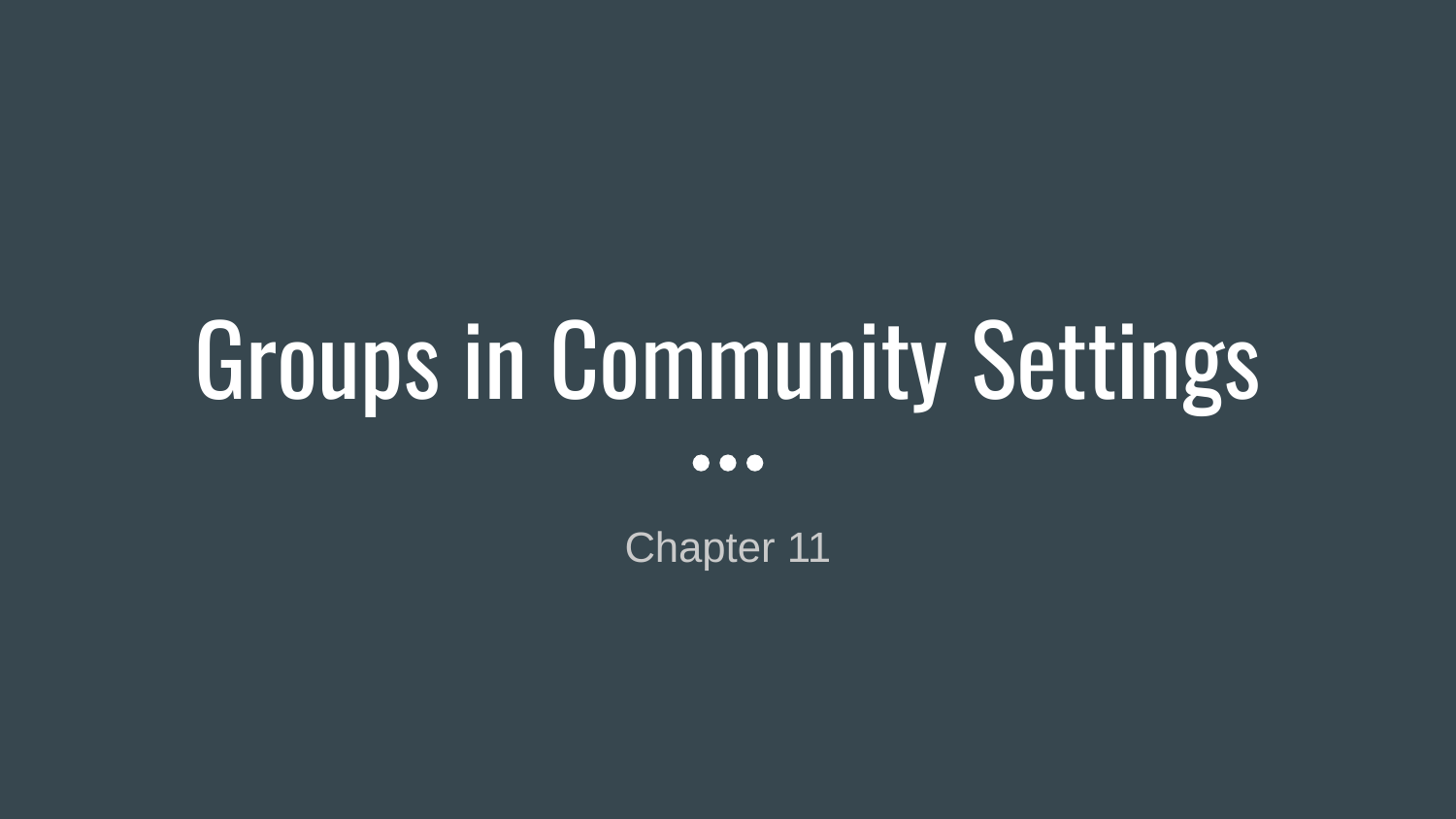

# Groups in Community Settings
Chapter 11